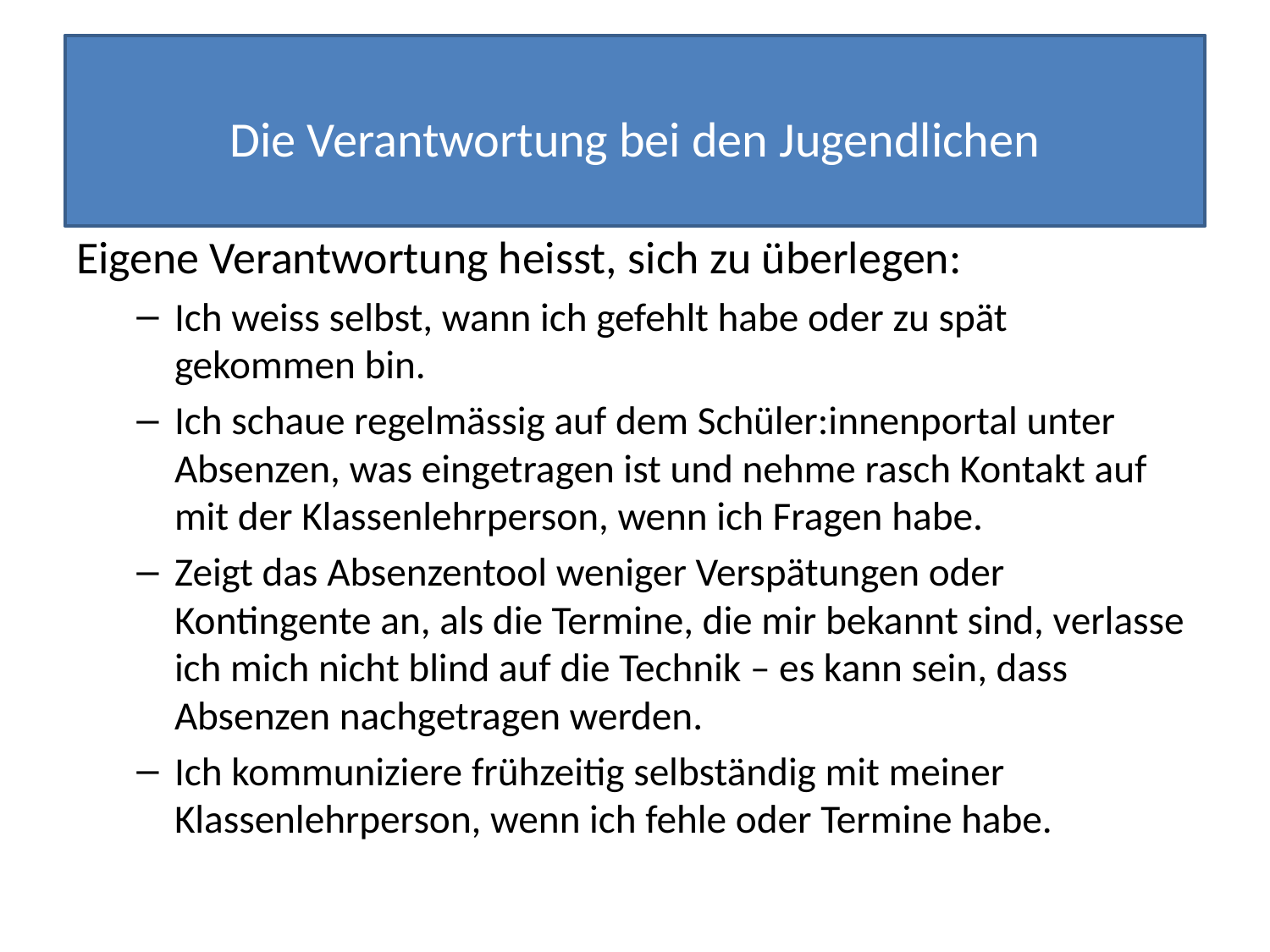

Die Verantwortung bei den Jugendlichen

#
Eigene Verantwortung heisst, sich zu überlegen:
Ich weiss selbst, wann ich gefehlt habe oder zu spät gekommen bin.
Ich schaue regelmässig auf dem Schüler:innenportal unter Absenzen, was eingetragen ist und nehme rasch Kontakt auf mit der Klassenlehrperson, wenn ich Fragen habe.
Zeigt das Absenzentool weniger Verspätungen oder Kontingente an, als die Termine, die mir bekannt sind, verlasse ich mich nicht blind auf die Technik – es kann sein, dass Absenzen nachgetragen werden.
Ich kommuniziere frühzeitig selbständig mit meiner Klassenlehrperson, wenn ich fehle oder Termine habe.